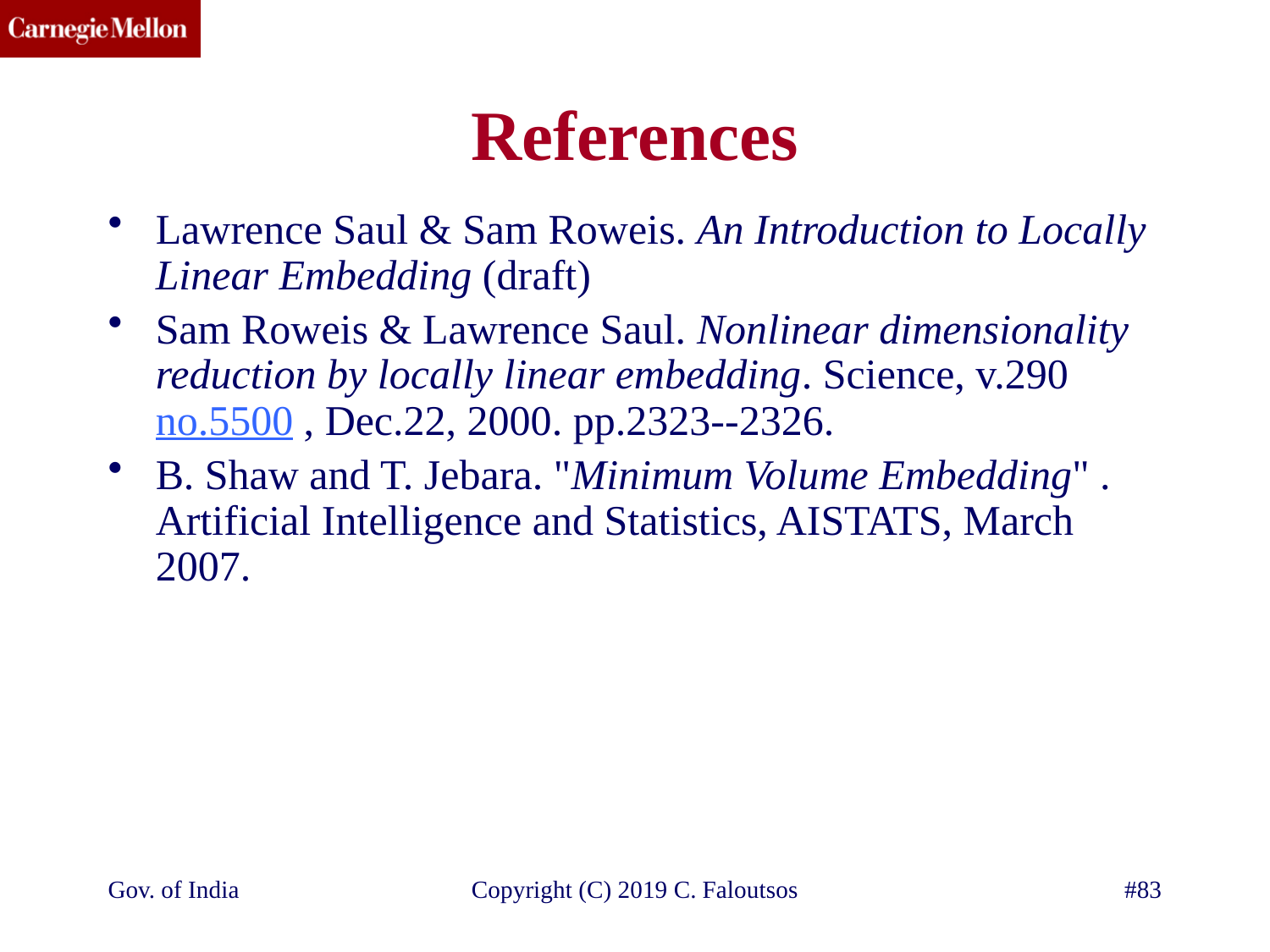

# References
Lawrence Saul & Sam Roweis. An Introduction to Locally Linear Embedding (draft)
Sam Roweis & Lawrence Saul. Nonlinear dimensionality reduction by locally linear embedding. Science, v.290 no.5500 , Dec.22, 2000. pp.2323--2326.
B. Shaw and T. Jebara. "Minimum Volume Embedding" . Artificial Intelligence and Statistics, AISTATS, March 2007.

Gov. of India
Copyright (C) 2019 C. Faloutsos
#83